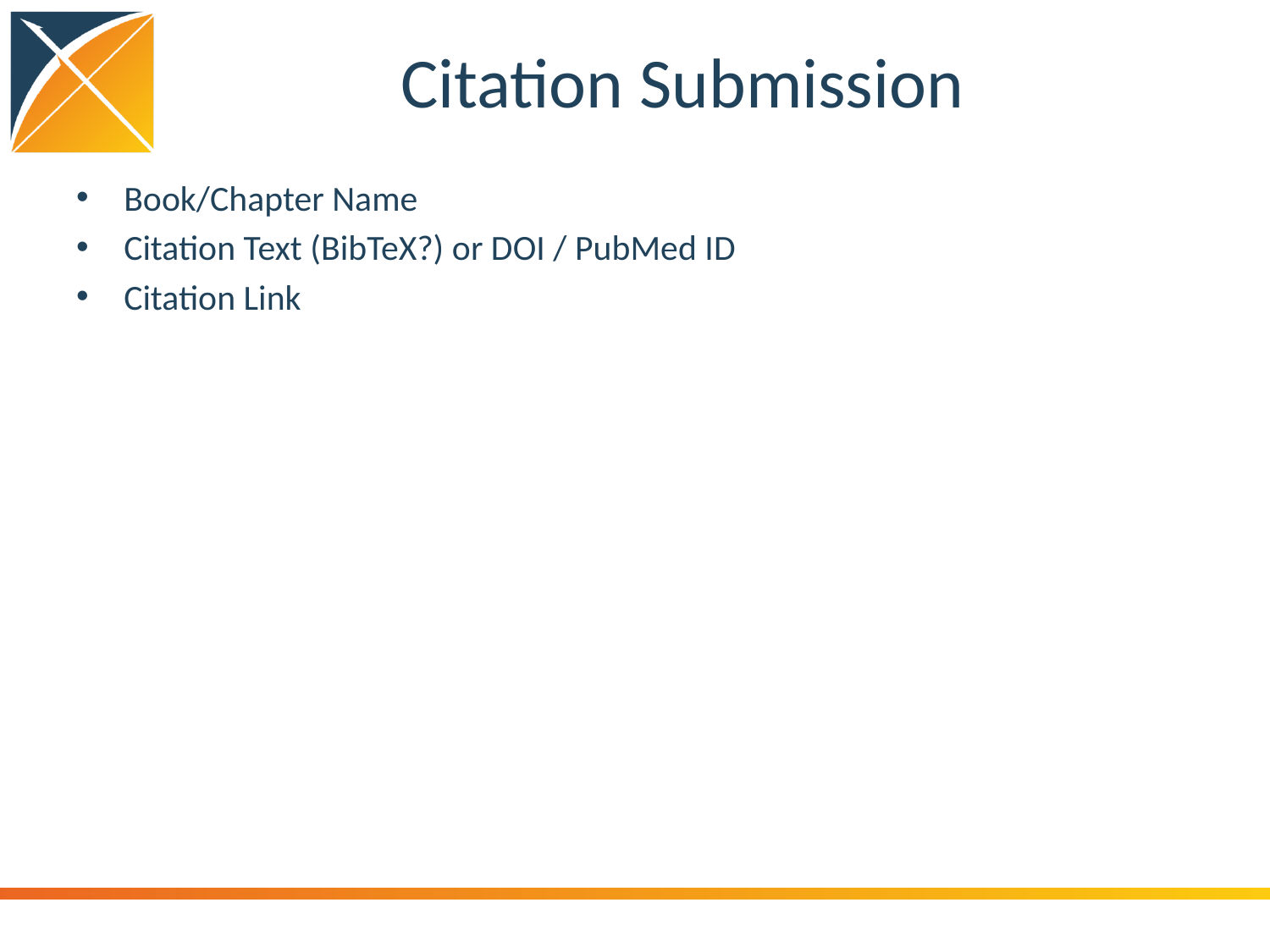

# Citation Submission
Book/Chapter Name
Citation Text (BibTeX?) or DOI / PubMed ID
Citation Link